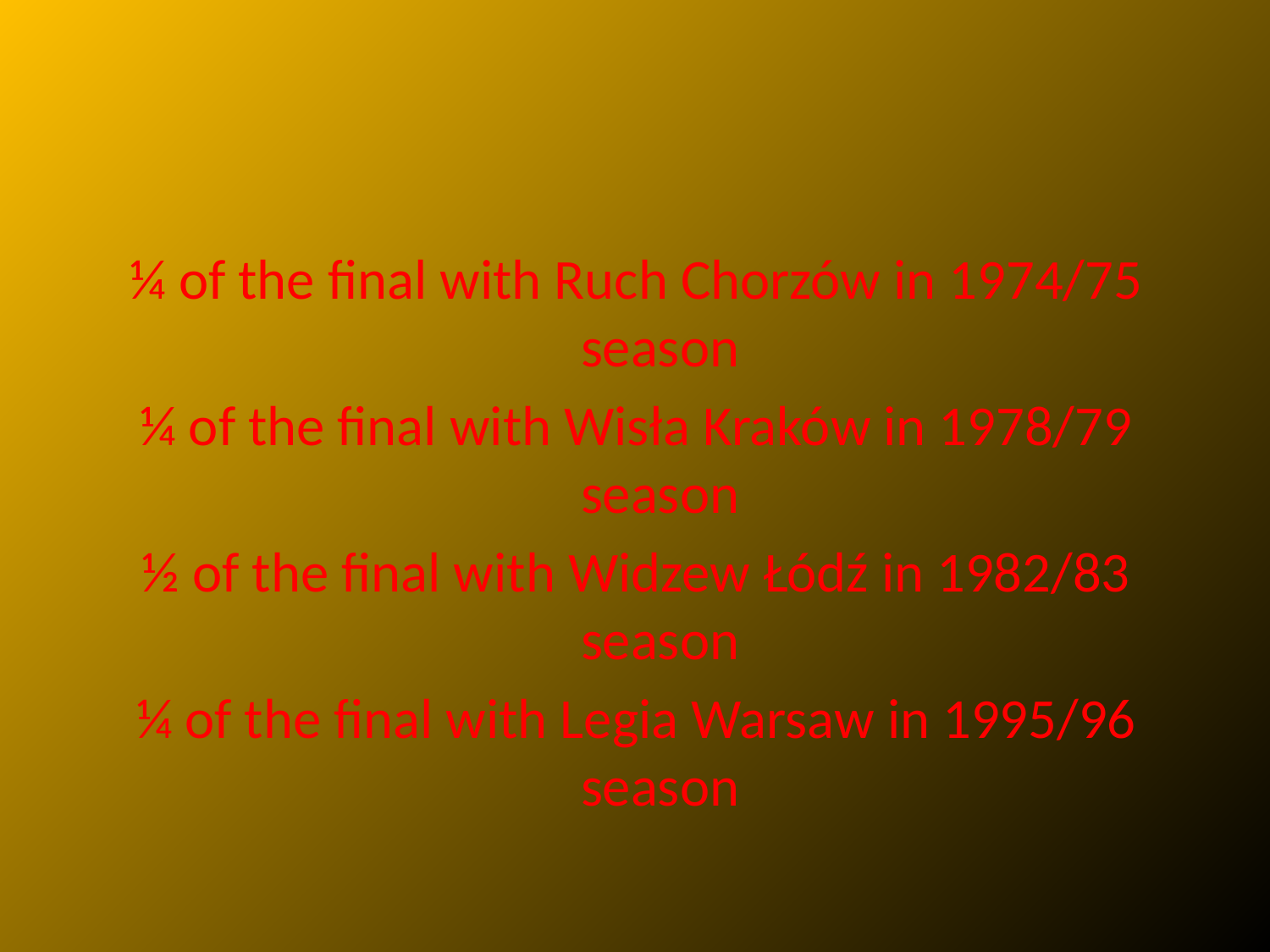

#
¼ of the final with Ruch Chorzów in 1974/75 season
¼ of the final with Wisła Kraków in 1978/79 season
½ of the final with Widzew Łódź in 1982/83 season
¼ of the final with Legia Warsaw in 1995/96 season